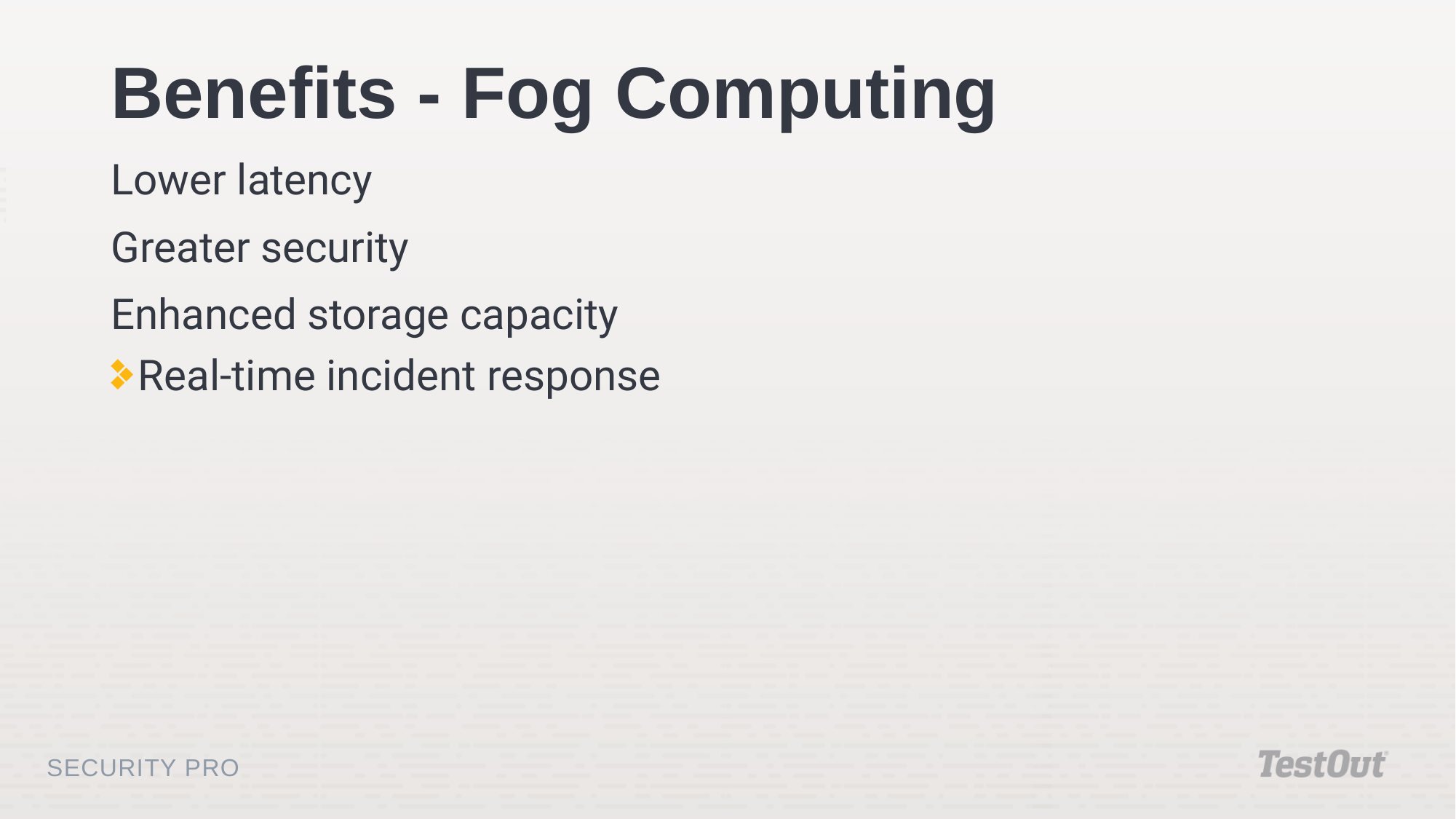

# Benefits - Fog Computing
Lower latency
Greater security
Enhanced storage capacity
Real-time incident response
Security Pro